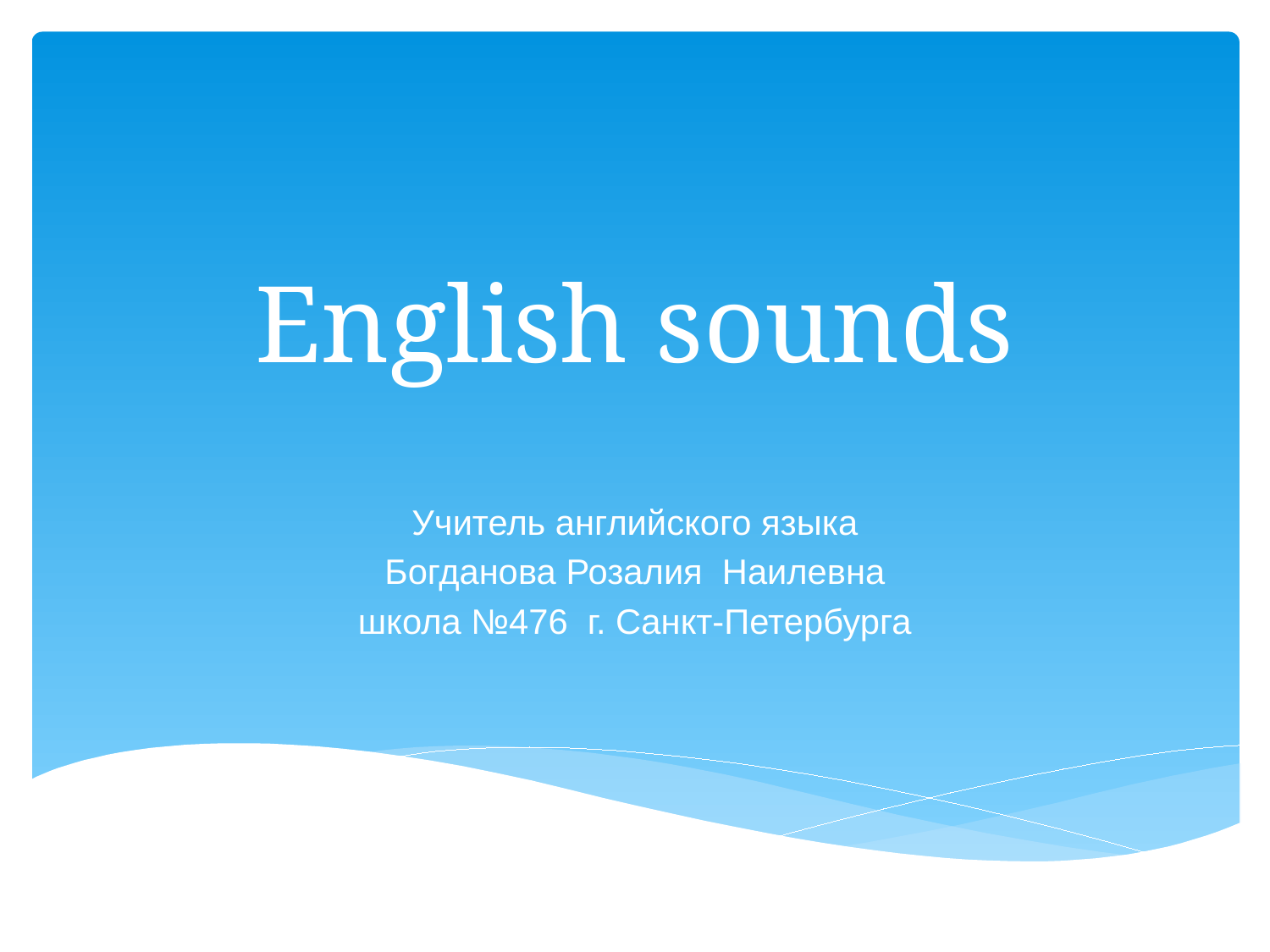

# English sounds
Учитель английского языка
Богданова Розалия  Наилевна
школа №476  г. Санкт-Петербурга